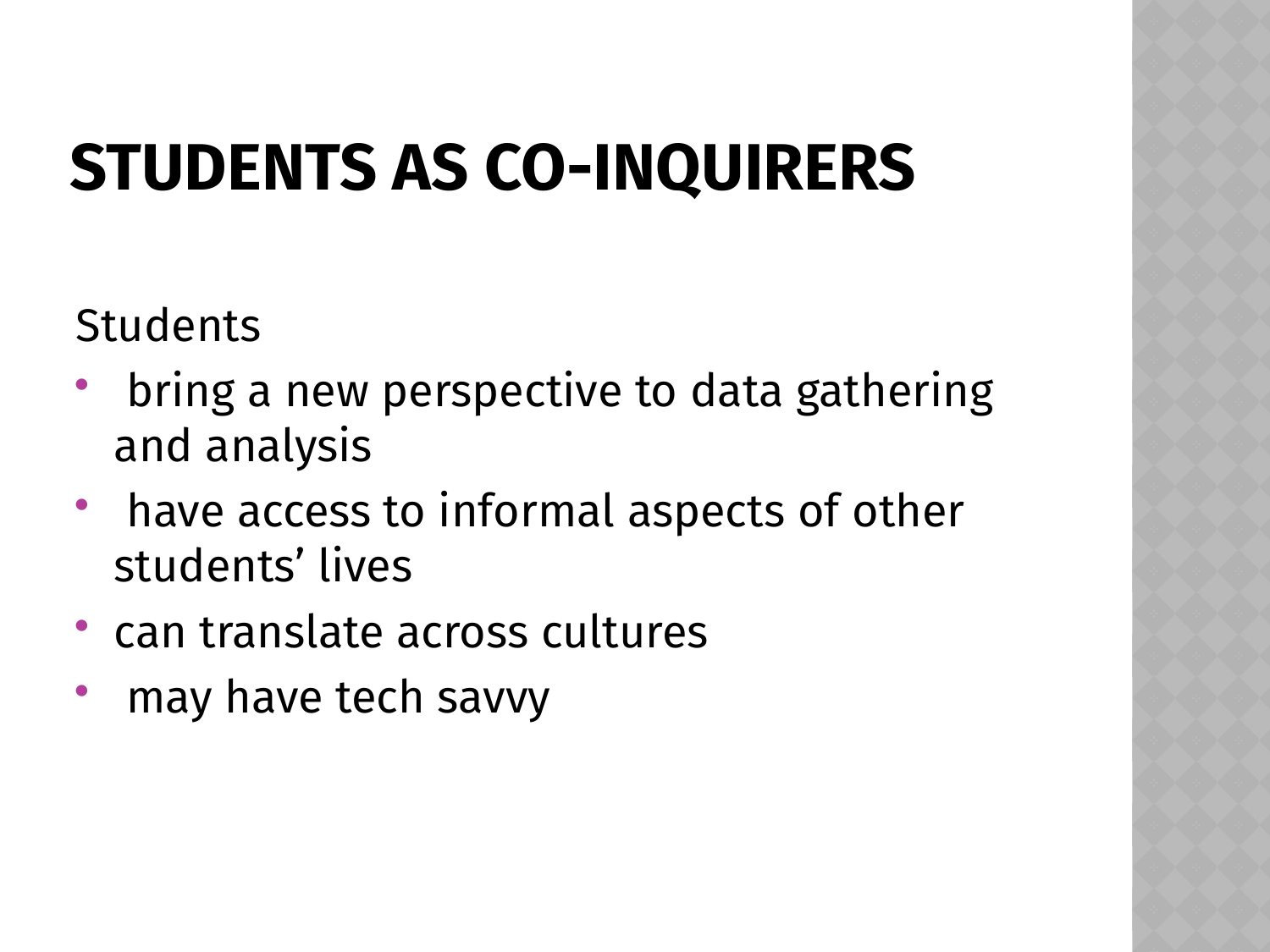

# Students as co-inquirers

Students
 bring a new perspective to data gathering and analysis
 have access to informal aspects of other students’ lives
can translate across cultures
 may have tech savvy